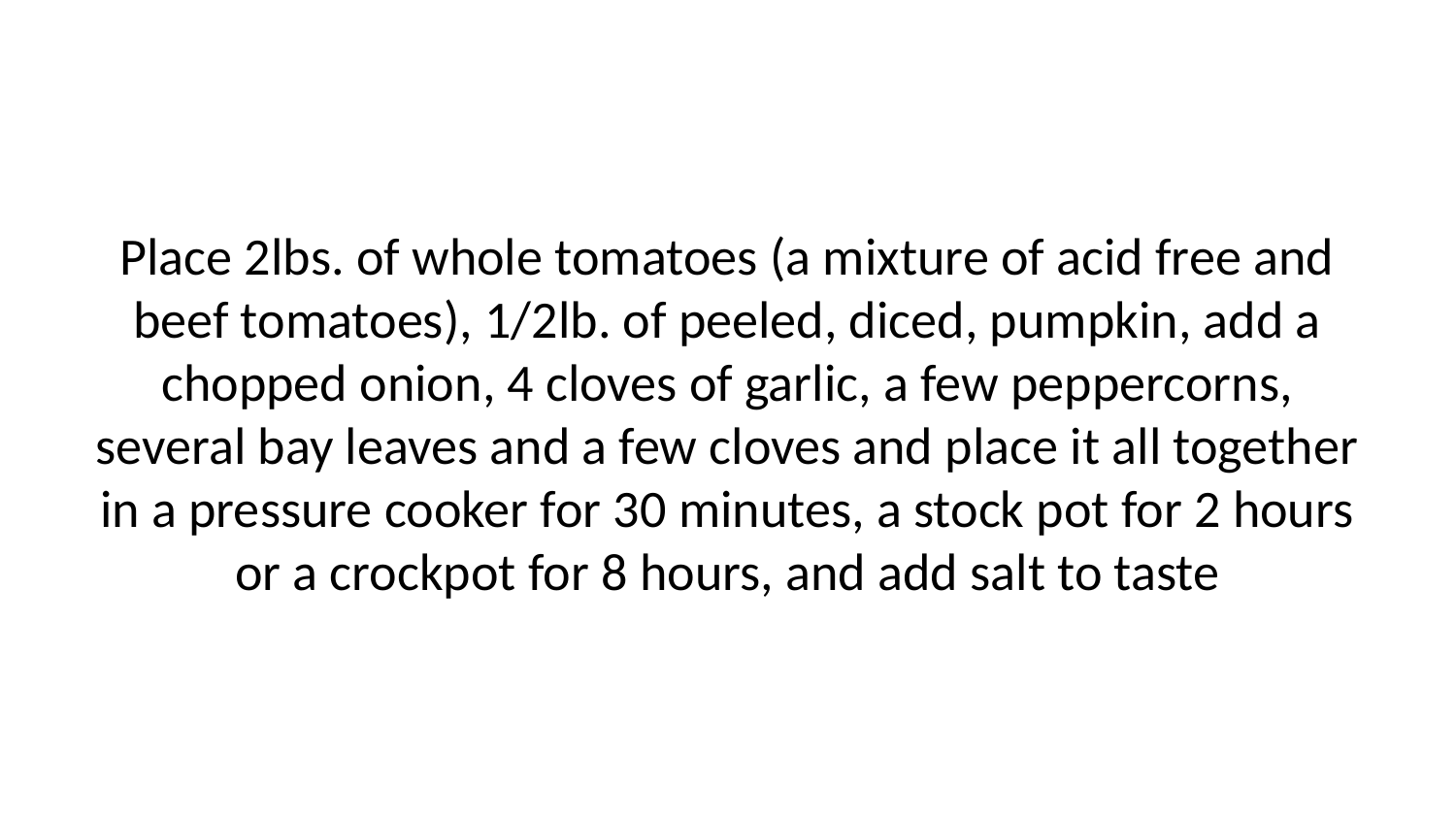

Place 2lbs. of whole tomatoes (a mixture of acid free and beef tomatoes), 1/2lb. of peeled, diced, pumpkin, add a chopped onion, 4 cloves of garlic, a few peppercorns, several bay leaves and a few cloves and place it all together in a pressure cooker for 30 minutes, a stock pot for 2 hours or a crockpot for 8 hours, and add salt to taste